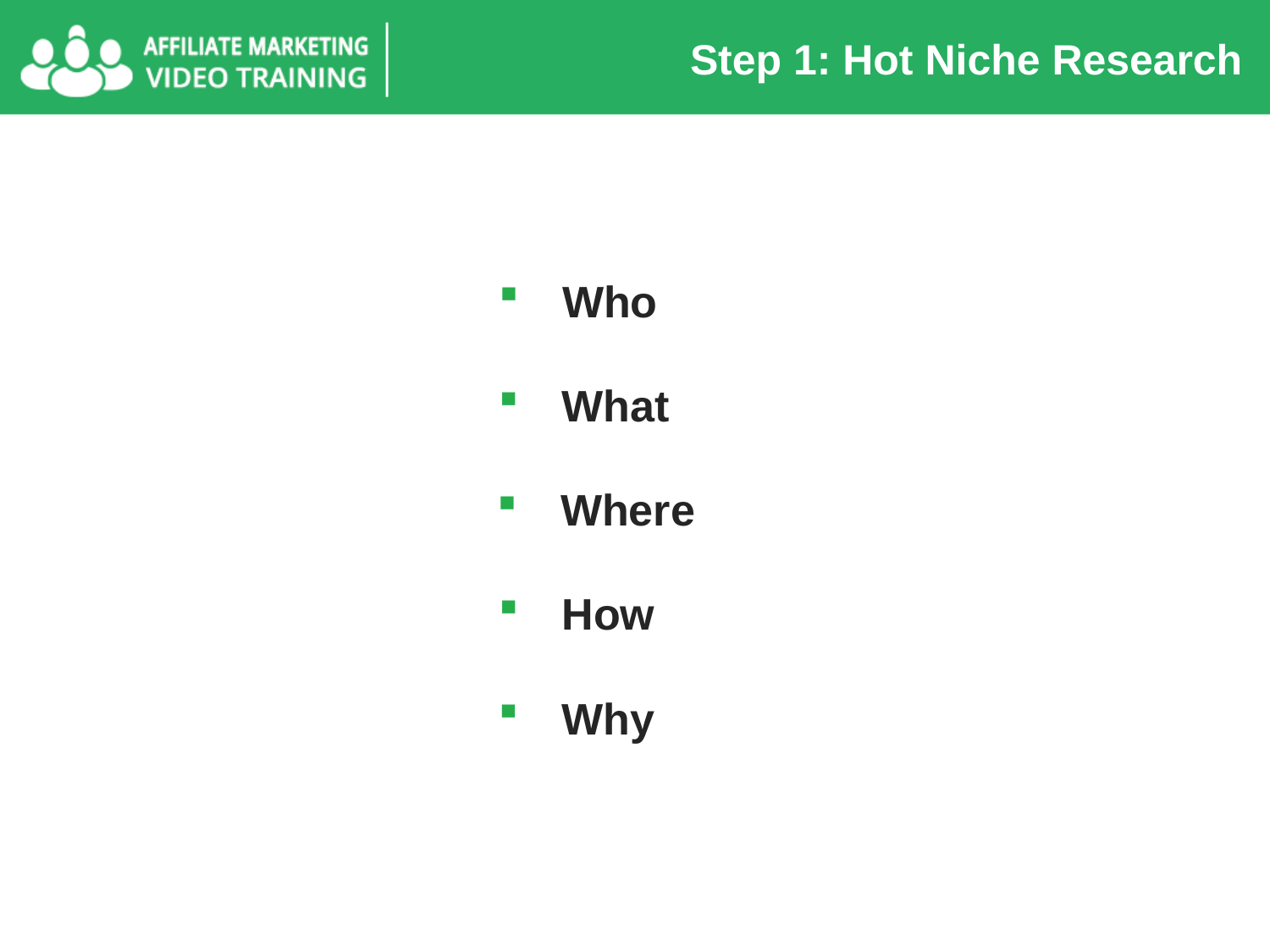

Step 1: Hot Niche Research
Who
What
Where
How
Why